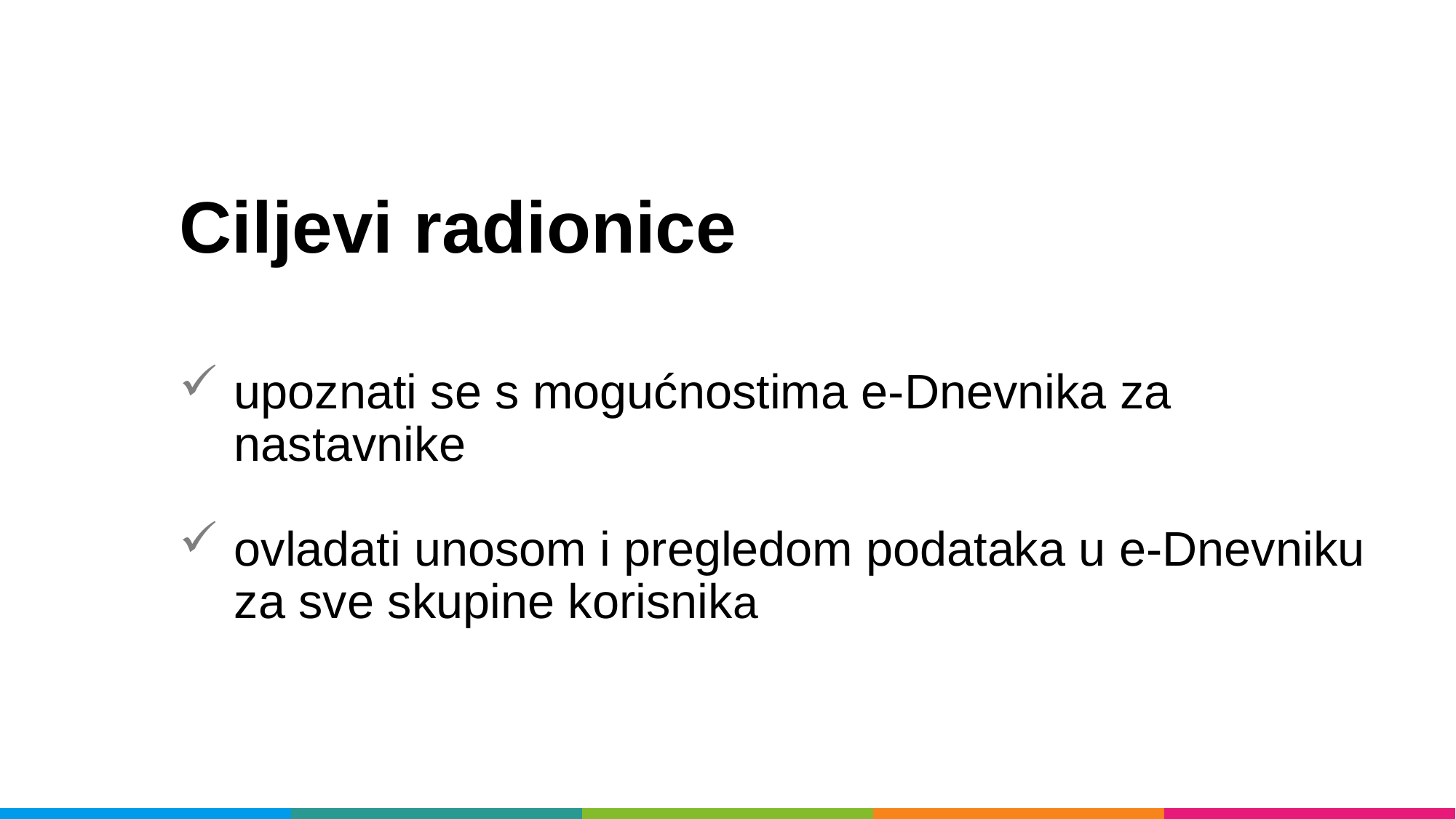

Ciljevi radionice

upoznati se s mogućnostima e-Dnevnika za nastavnike

ovladati unosom i pregledom podataka u e-Dnevniku za sve skupine korisnika